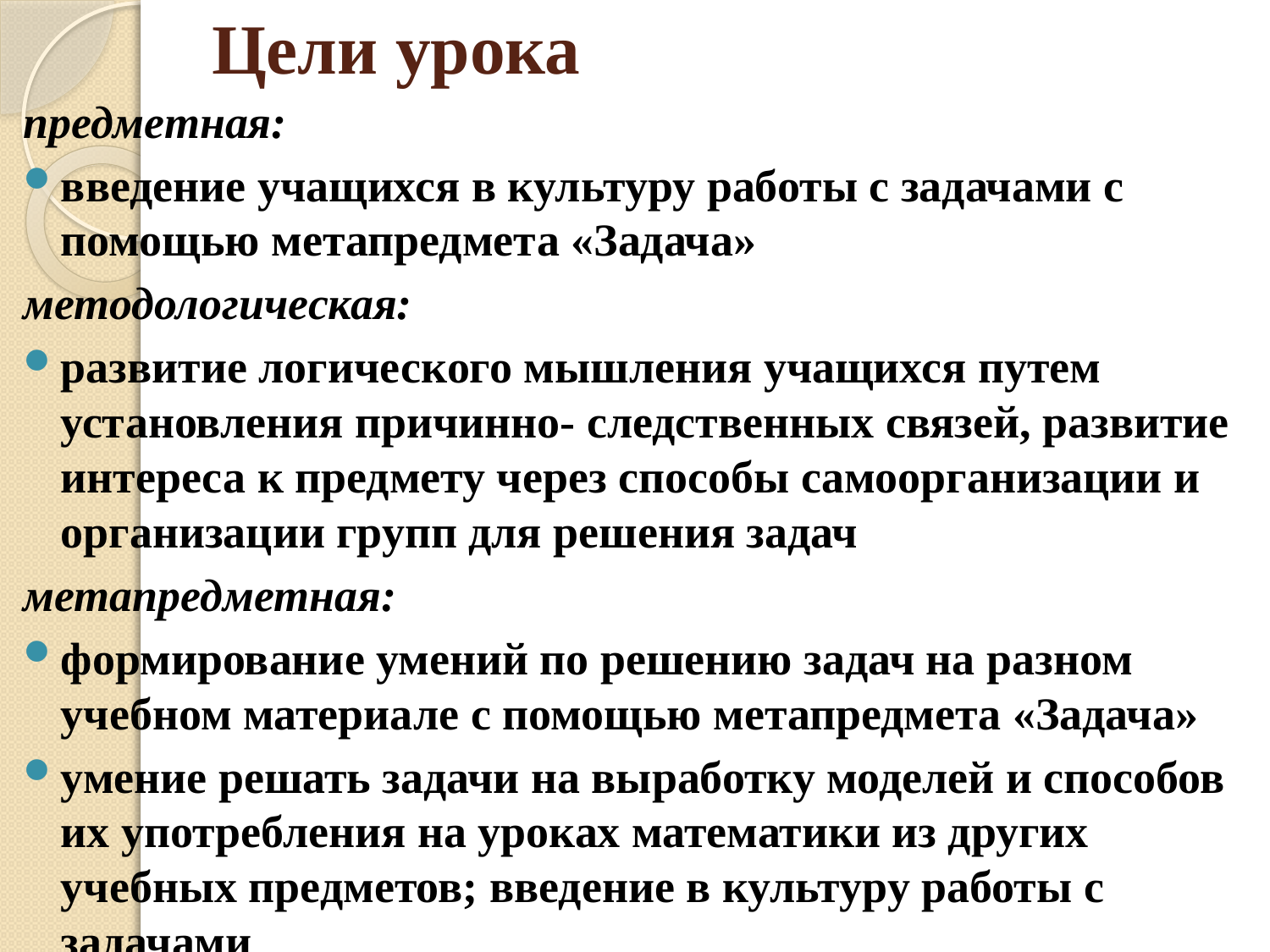

# Цели урока
предметная:
введение учащихся в культуру работы с задачами с помощью метапредмета «Задача»
методологическая:
развитие логического мышления учащихся путем установления причинно- следственных связей, развитие интереса к предмету через способы самоорганизации и организации групп для решения задач
метапредметная:
формирование умений по решению задач на разном учебном материале с помощью метапредмета «Задача»
умение решать задачи на выработку моделей и способов их употребления на уроках математики из других учебных предметов; введение в культуру работы с задачами